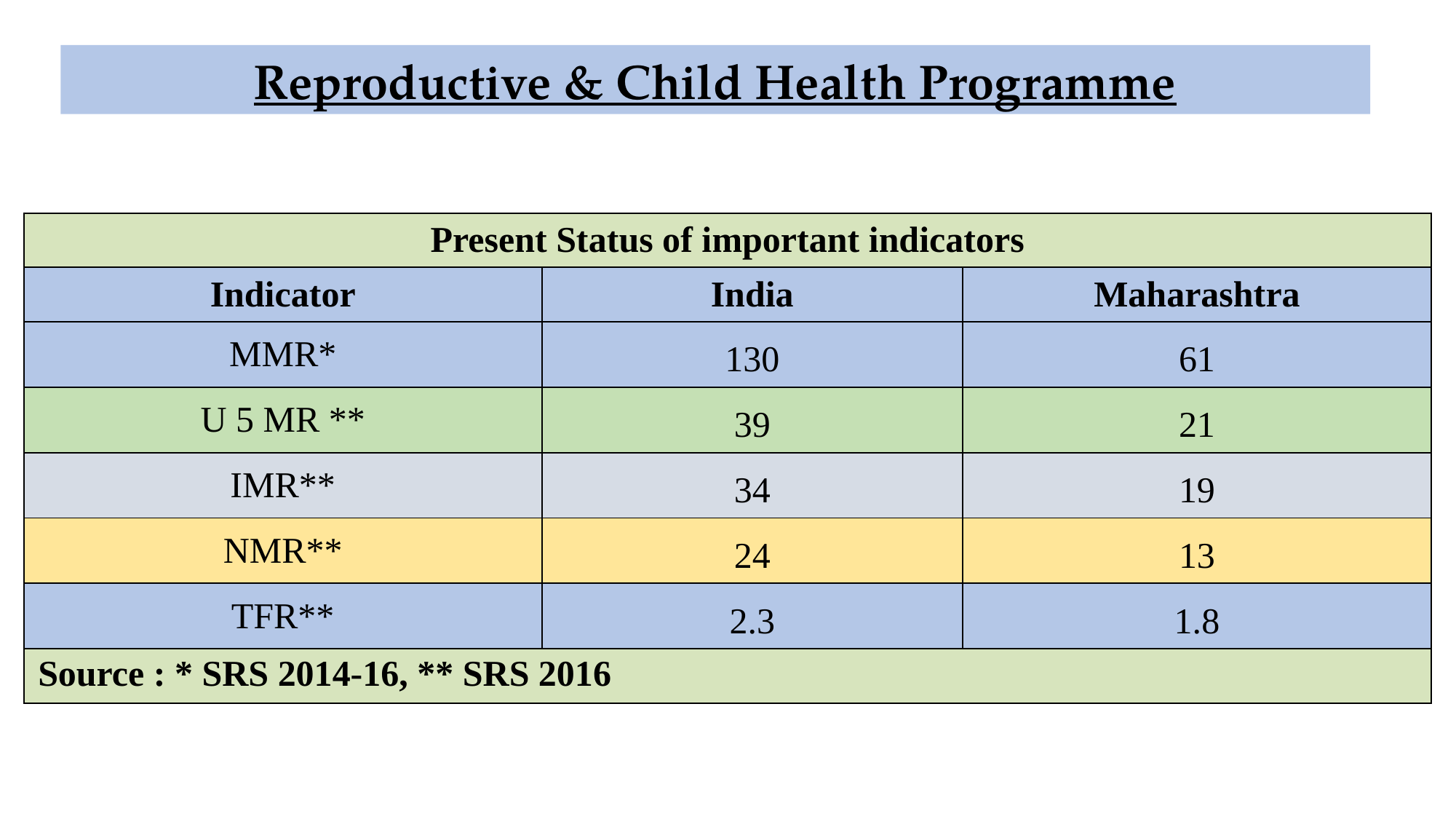

Reproductive & Child Health Programme
| Present Status of important indicators |  |  |
| --- | --- | --- |
| Indicator | India | Maharashtra |
| MMR\* | 130 | 61 |
| U 5 MR \*\* | 39 | 21 |
| IMR\*\* | 34 | 19 |
| NMR\*\* | 24 | 13 |
| TFR\*\* | 2.3 | 1.8 |
| Source : \* SRS 2014-16, \*\* SRS 2016 |  |  |